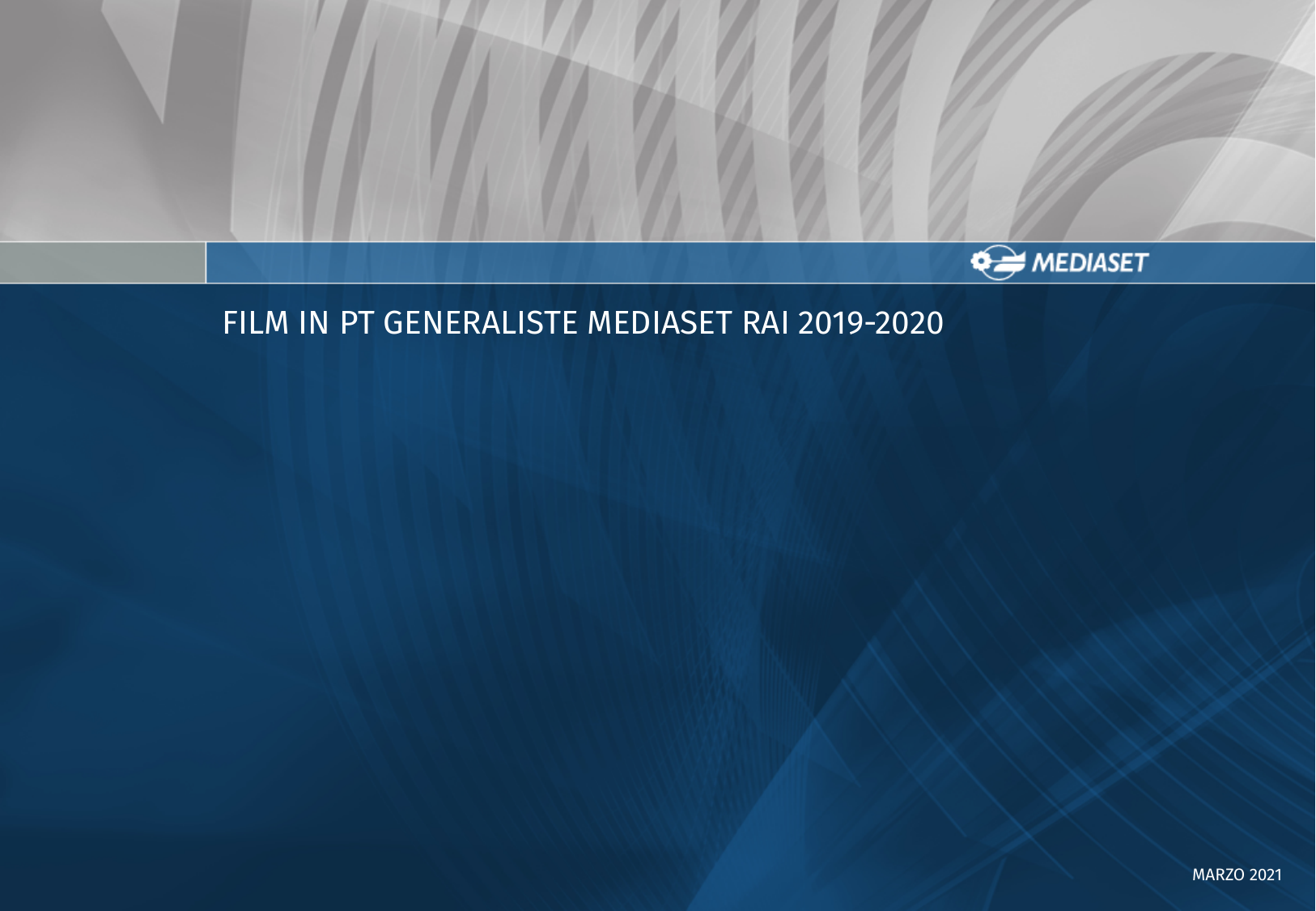

FILM IN PT GENERALISTE MEDIASET RAI 2019-2020

MARZO 2021

Data